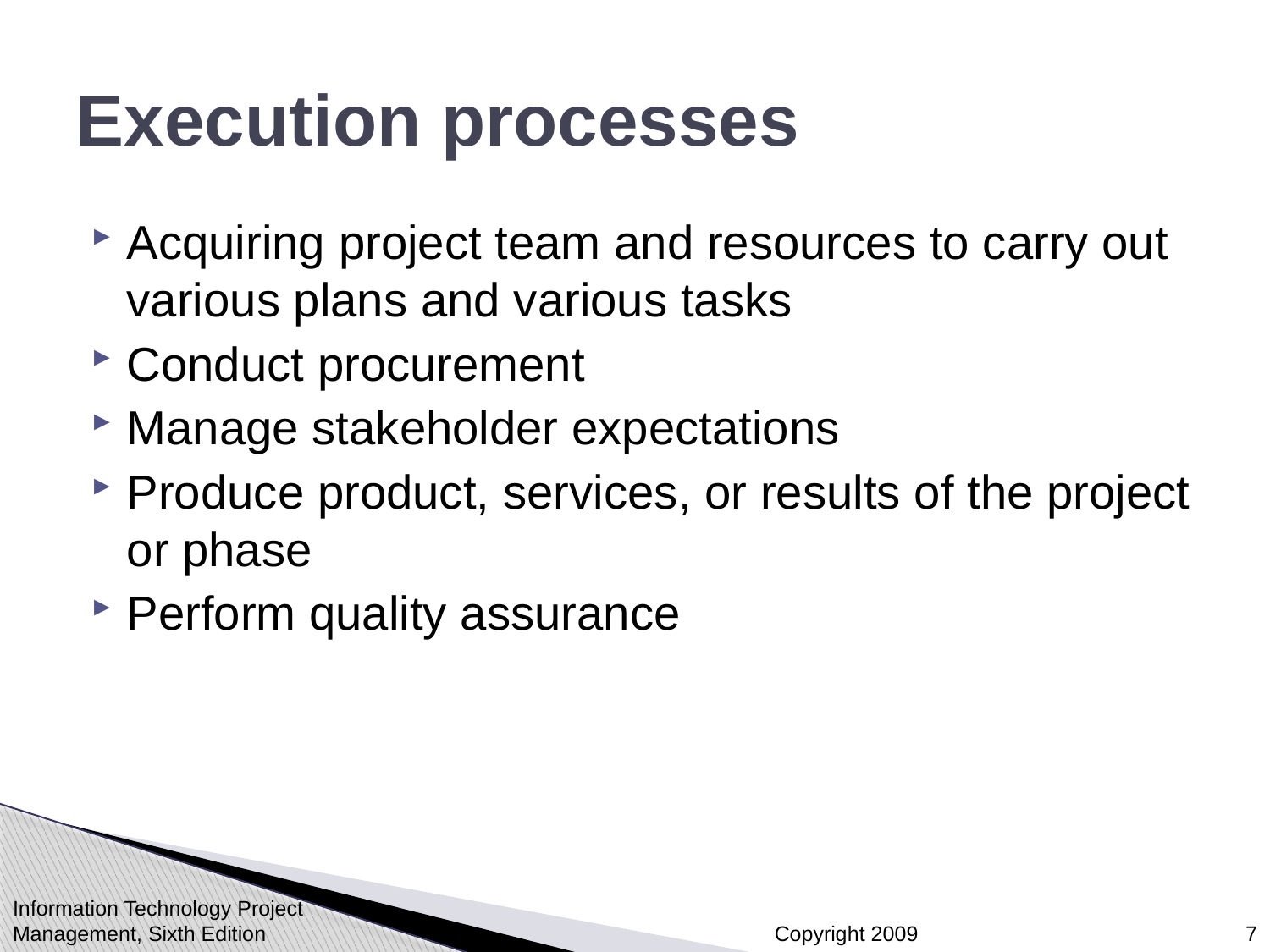

# Execution processes
Acquiring project team and resources to carry out various plans and various tasks
Conduct procurement
Manage stakeholder expectations
Produce product, services, or results of the project or phase
Perform quality assurance

Information Technology Project Management, Sixth Edition
7